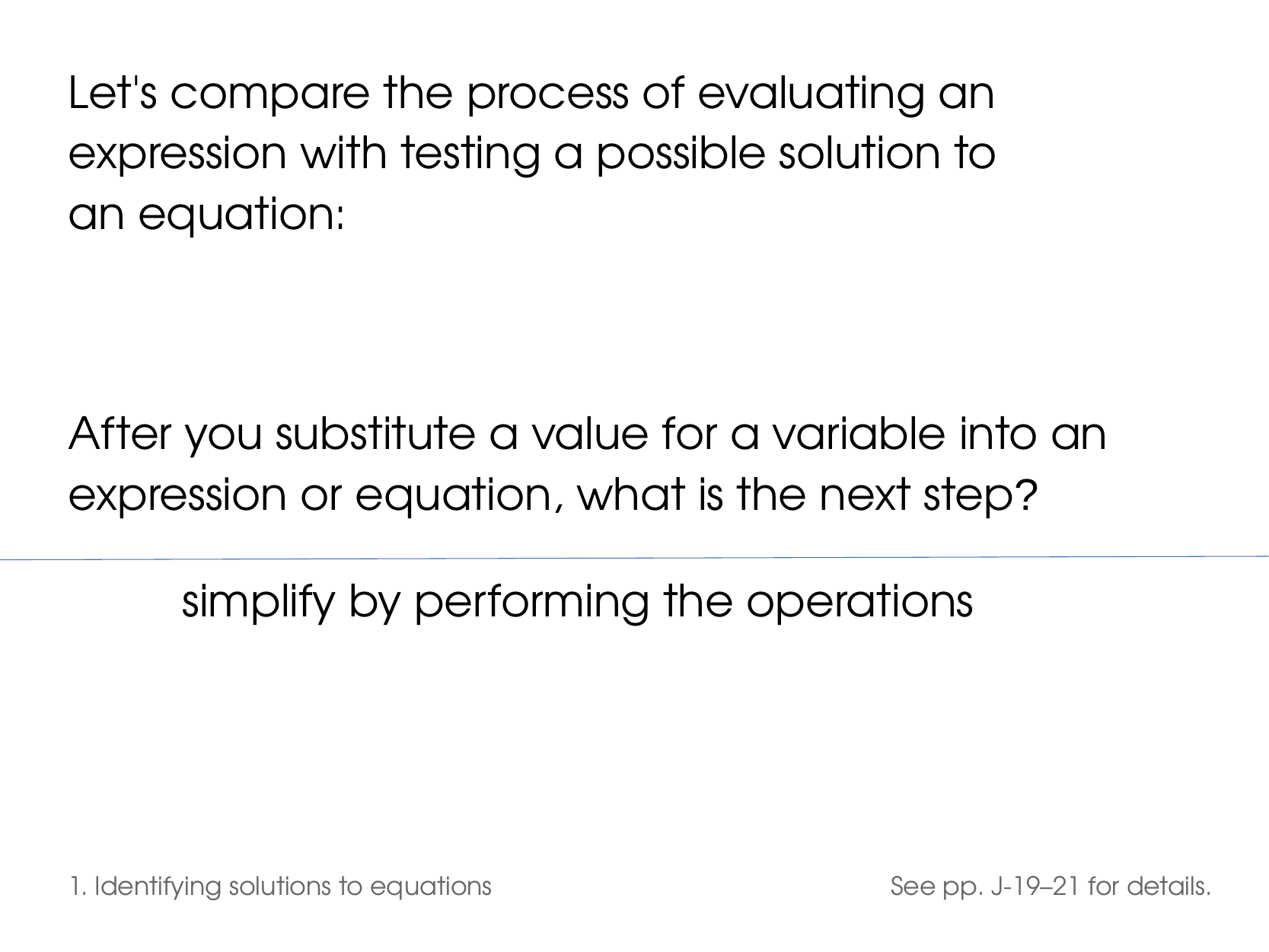

Let's compare the process of evaluating an expression with testing a possible solution to
an equation:

After you substitute a value for a variable into an expression or equation, what is the next step?
	simplify by performing the operations
1. Identifying solutions to equations
See pp. J-19–21 for details.